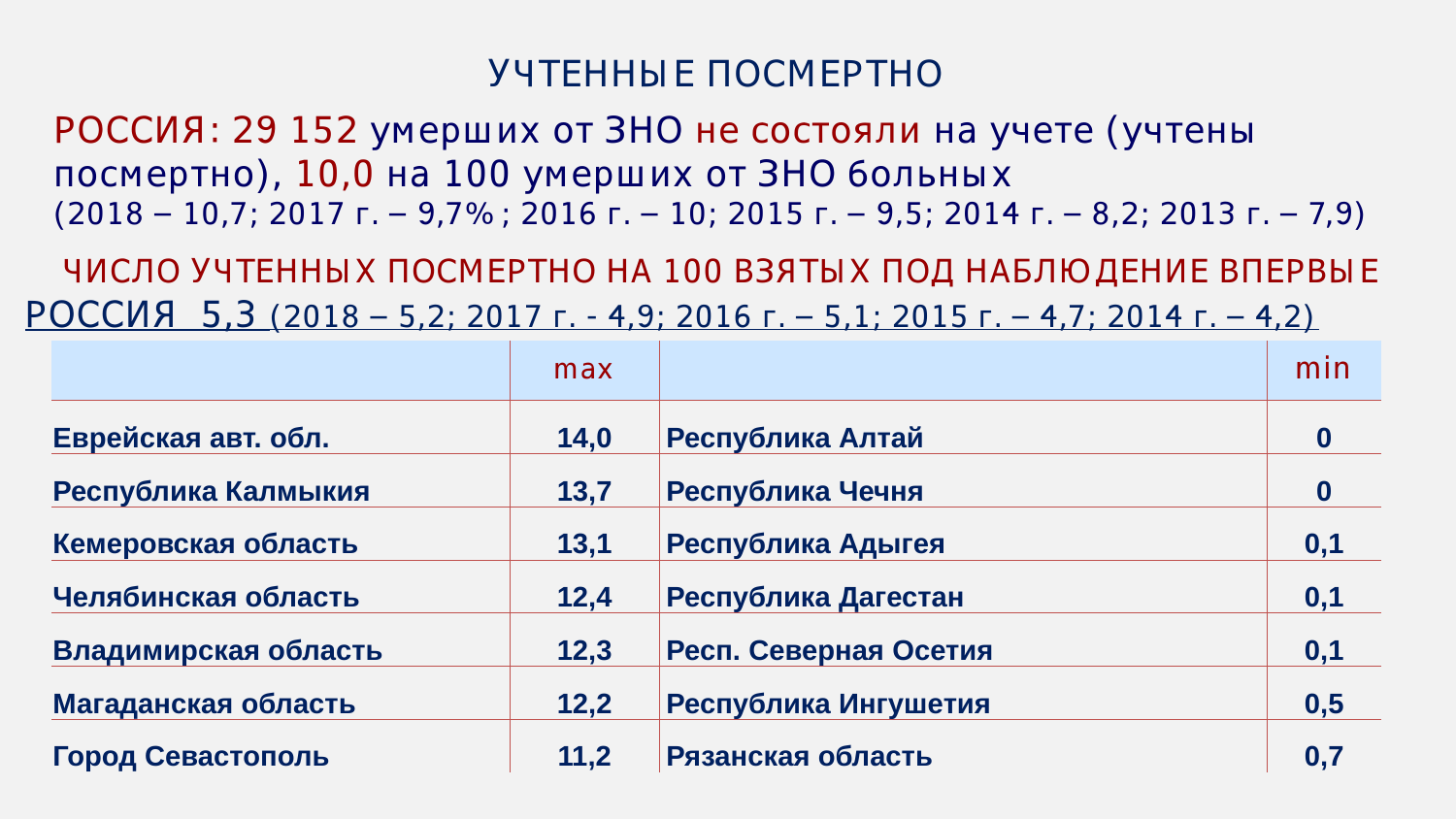

# УЧТЕННЫЕ ПОСМЕРТНО
РОССИЯ: 29 152 умерших от ЗНО не состояли на учете (учтены посмертно), 10,0 на 100 умерших от ЗНО больных
(2018 – 10,7; 2017 г. – 9,7%; 2016 г. – 10; 2015 г. – 9,5; 2014 г. – 8,2; 2013 г. – 7,9)

ЧИСЛО УЧТЕННЫХ ПОСМЕРТНО НА 100 ВЗЯТЫХ ПОД НАБЛЮДЕНИЕ ВПЕРВЫЕ
РОССИЯ  5,3 (2018 – 5,2; 2017 г. - 4,9; 2016 г. – 5,1; 2015 г. – 4,7; 2014 г. – 4,2)
|  | max |  | min |
| --- | --- | --- | --- |
| Еврейская авт. обл. | 14,0 | Республика Алтай | 0 |
| Республика Калмыкия | 13,7 | Республика Чечня | 0 |
| Кемеровская область | 13,1 | Республика Адыгея | 0,1 |
| Челябинская область | 12,4 | Республика Дагестан | 0,1 |
| Владимирская область | 12,3 | Респ. Северная Осетия | 0,1 |
| Магаданская область | 12,2 | Республика Ингушетия | 0,5 |
| Город Cевастополь | 11,2 | Рязанская область | 0,7 |